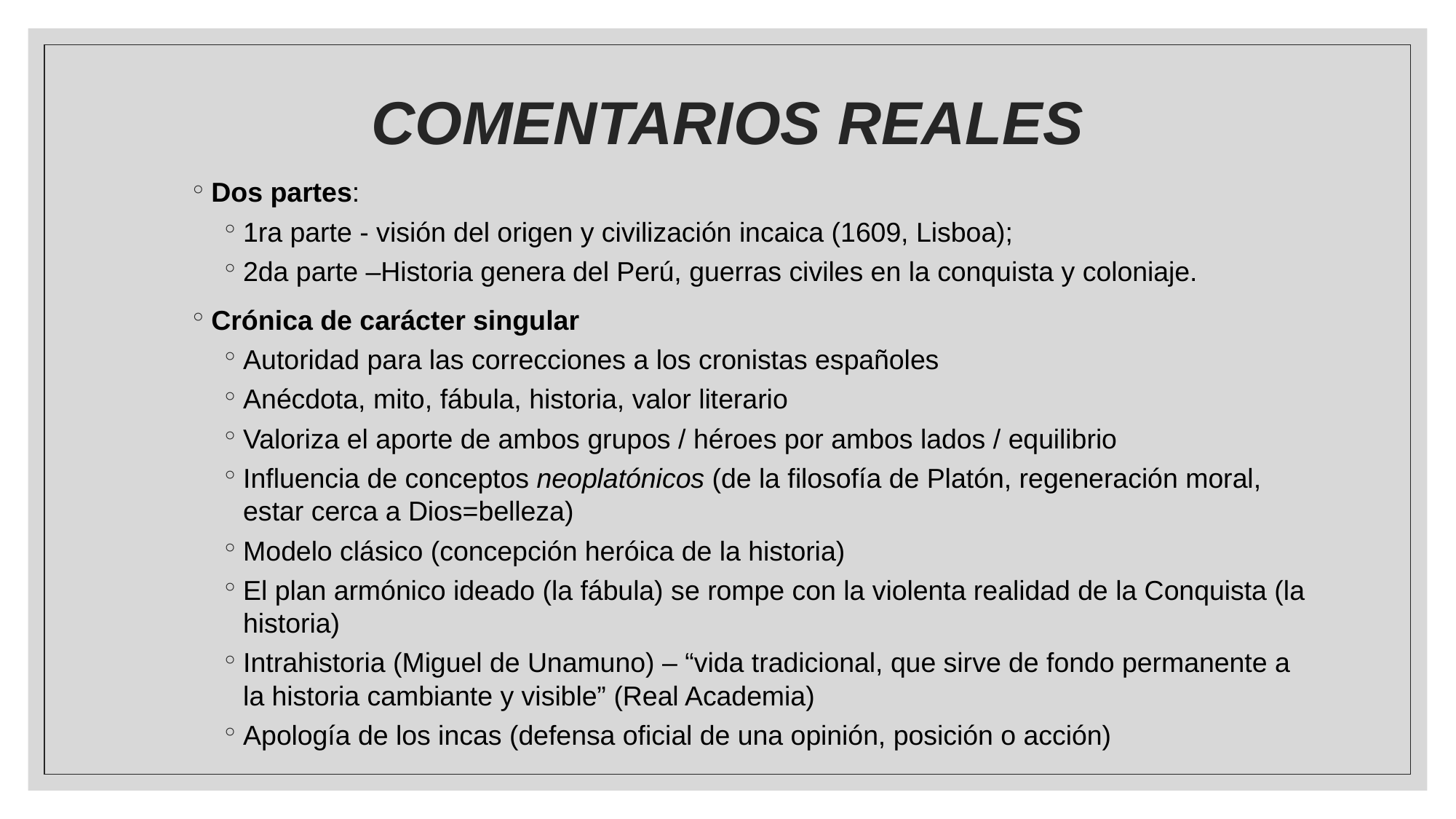

# COMENTARIOS REALES
Dos partes:
1ra parte - visión del origen y civilización incaica (1609, Lisboa);
2da parte –Historia genera del Perú, guerras civiles en la conquista y coloniaje.
Crónica de carácter singular
Autoridad para las correcciones a los cronistas españoles
Anécdota, mito, fábula, historia, valor literario
Valoriza el aporte de ambos grupos / héroes por ambos lados / equilibrio
Influencia de conceptos neoplatónicos (de la filosofía de Platón, regeneración moral, estar cerca a Dios=belleza)
Modelo clásico (concepción heróica de la historia)
El plan armónico ideado (la fábula) se rompe con la violenta realidad de la Conquista (la historia)
Intrahistoria (Miguel de Unamuno) – “vida tradicional, que sirve de fondo permanente a la historia cambiante y visible” (Real Academia)
Apología de los incas (defensa oficial de una opinión, posición o acción)